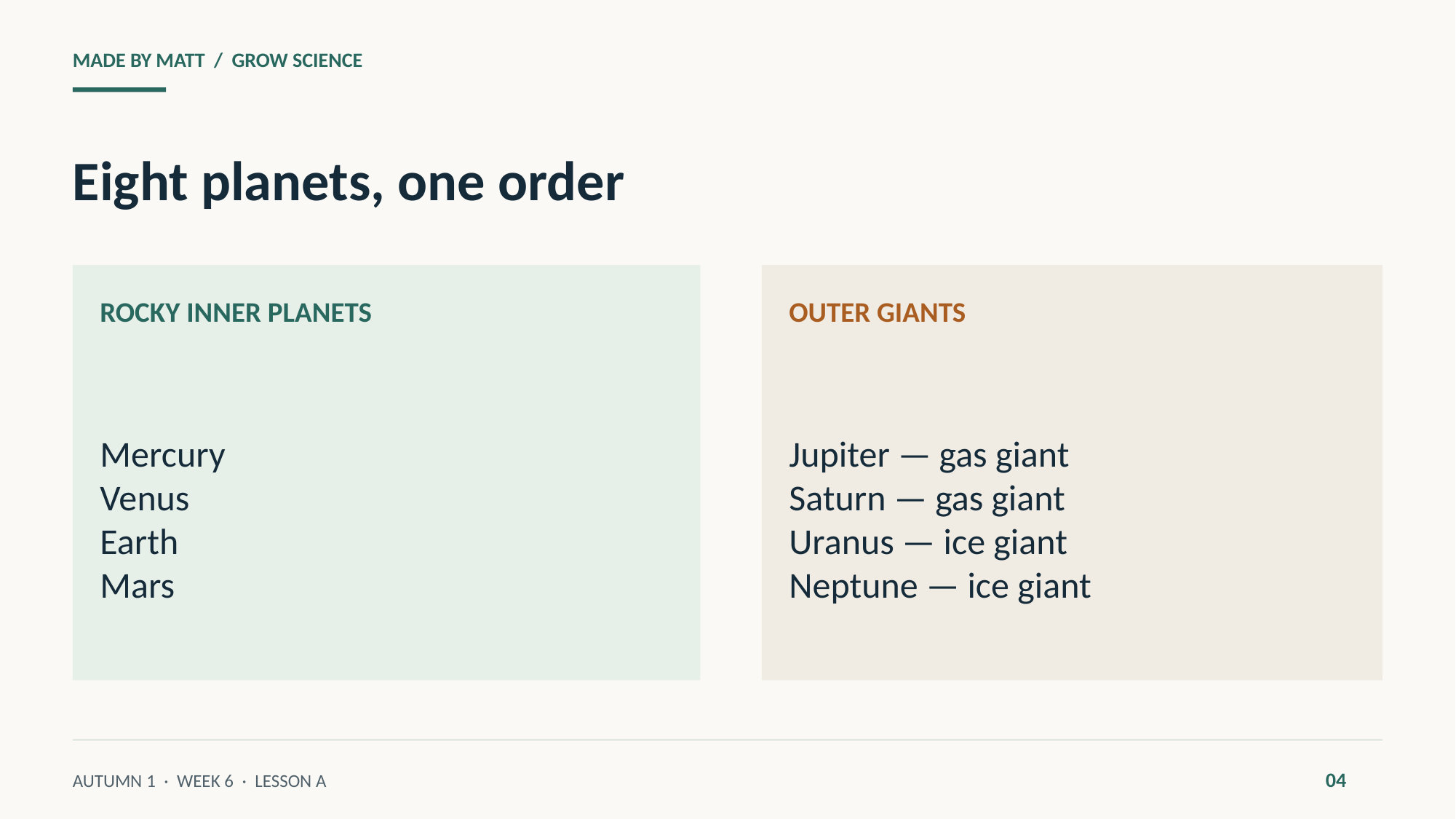

MADE BY MATT  /  GROW SCIENCE

Eight planets, one order
ROCKY INNER PLANETS
OUTER GIANTS
Mercury
Venus
Earth
Mars
Jupiter — gas giant
Saturn — gas giant
Uranus — ice giant
Neptune — ice giant

04
AUTUMN 1  ·  WEEK 6  ·  LESSON A